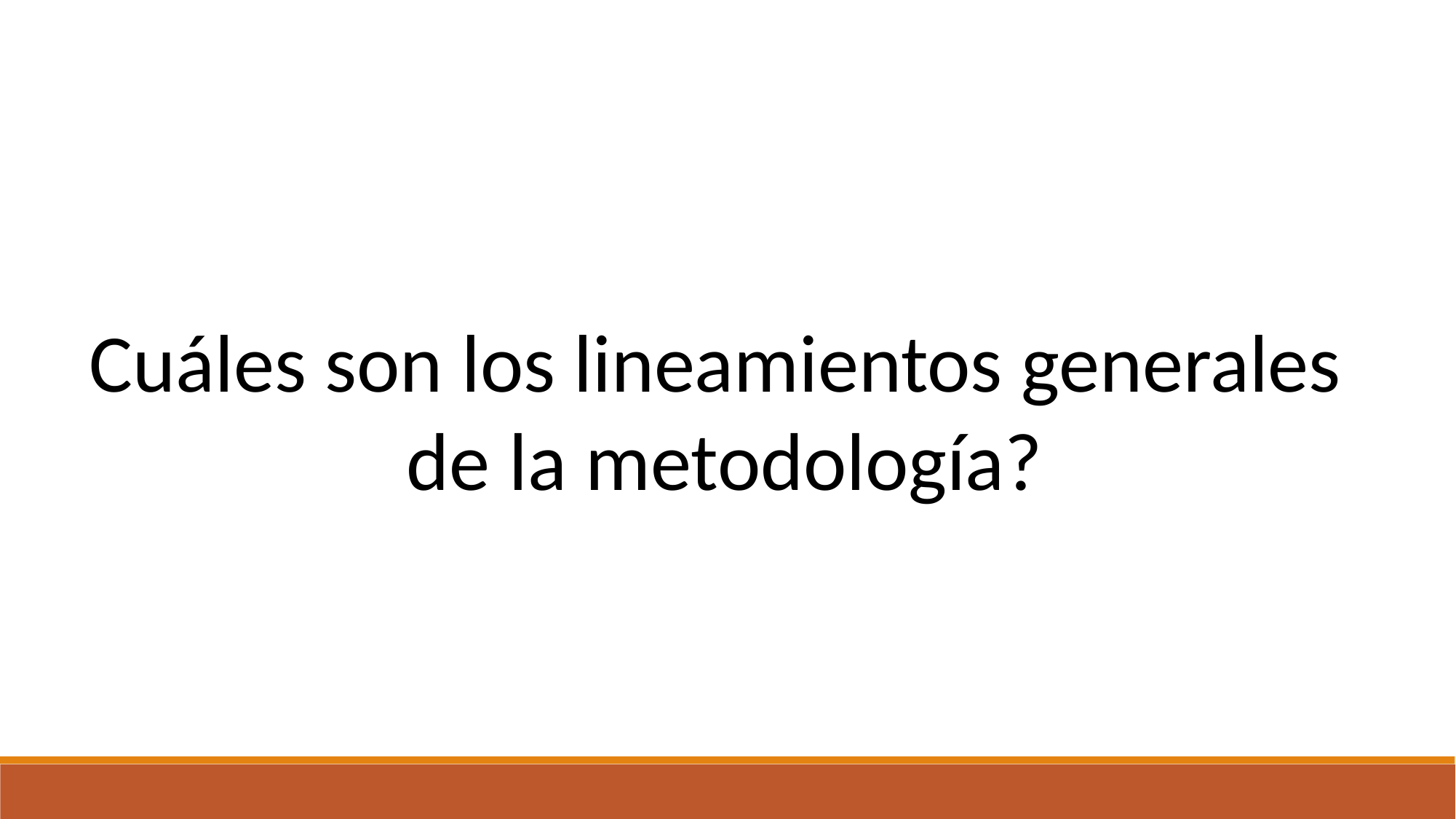

Cuáles son los lineamientos generales
de la metodología?